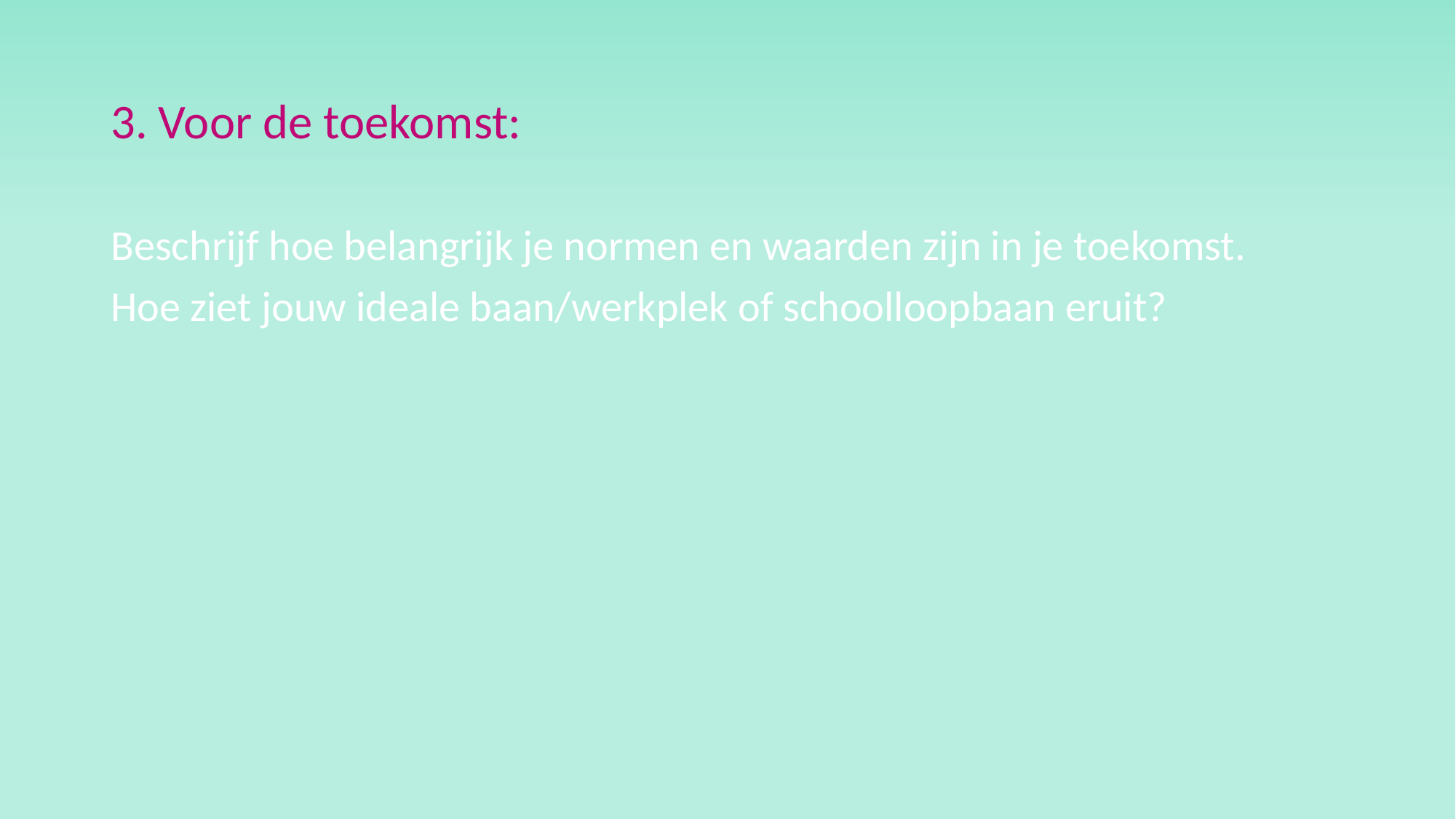

# 3. Voor de toekomst:
Beschrijf hoe belangrijk je normen en waarden zijn in je toekomst.
Hoe ziet jouw ideale baan/werkplek of schoolloopbaan eruit?